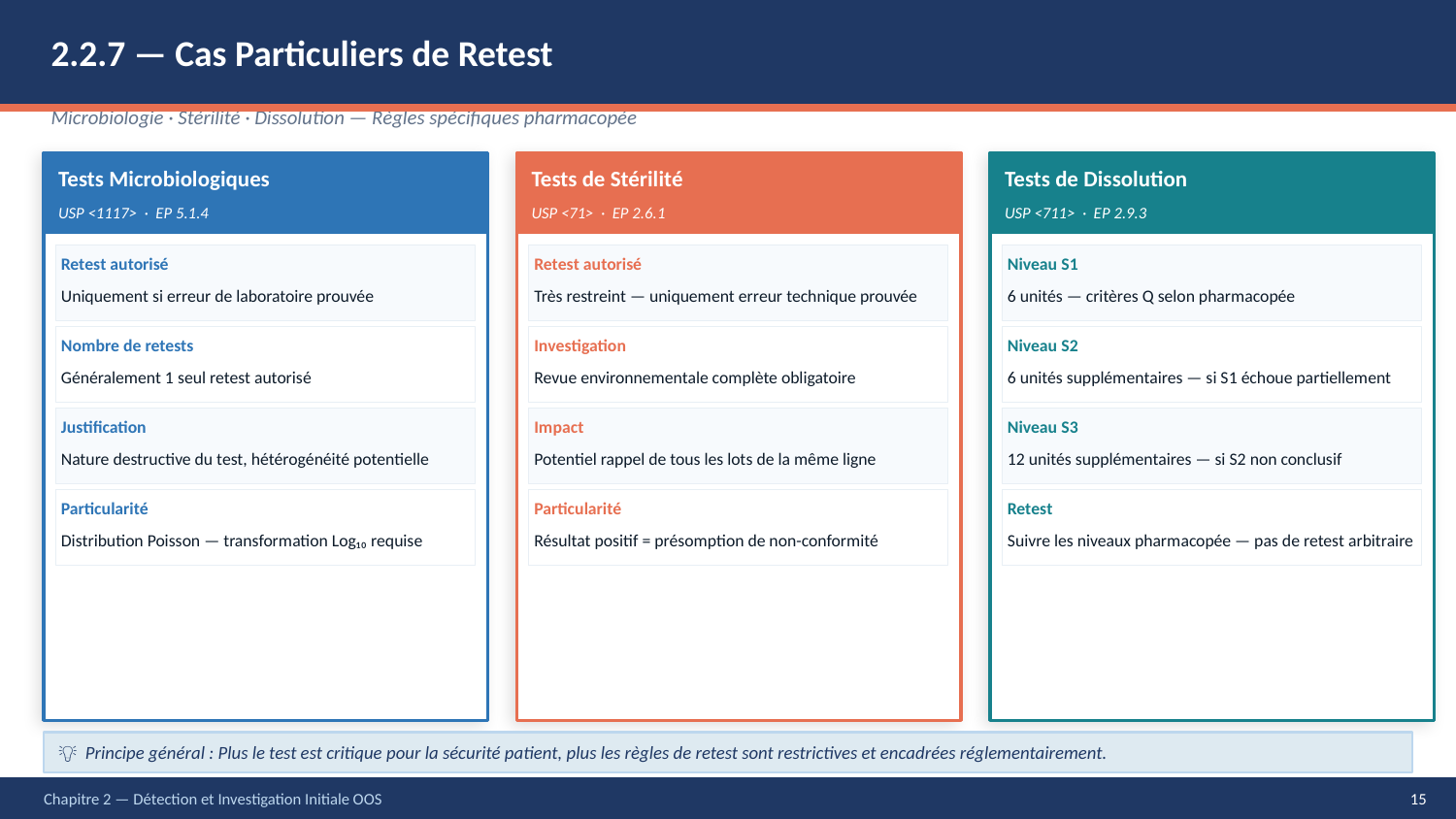

2.2.7 — Cas Particuliers de Retest

Microbiologie · Stérilité · Dissolution — Règles spécifiques pharmacopée

Tests Microbiologiques
Tests de Stérilité
Tests de Dissolution
USP <1117>  ·  EP 5.1.4
USP <71>  ·  EP 2.6.1
USP <711>  ·  EP 2.9.3

Retest autorisé
Retest autorisé
Niveau S1
Uniquement si erreur de laboratoire prouvée
Très restreint — uniquement erreur technique prouvée
6 unités — critères Q selon pharmacopée

Nombre de retests
Investigation
Niveau S2
Généralement 1 seul retest autorisé
Revue environnementale complète obligatoire
6 unités supplémentaires — si S1 échoue partiellement

Justification
Impact
Niveau S3
Nature destructive du test, hétérogénéité potentielle
Potentiel rappel de tous les lots de la même ligne
12 unités supplémentaires — si S2 non conclusif

Particularité
Particularité
Retest
Distribution Poisson — transformation Log₁₀ requise
Résultat positif = présomption de non-conformité
Suivre les niveaux pharmacopée — pas de retest arbitraire

💡  Principe général : Plus le test est critique pour la sécurité patient, plus les règles de retest sont restrictives et encadrées réglementairement.

Chapitre 2 — Détection et Investigation Initiale OOS
15